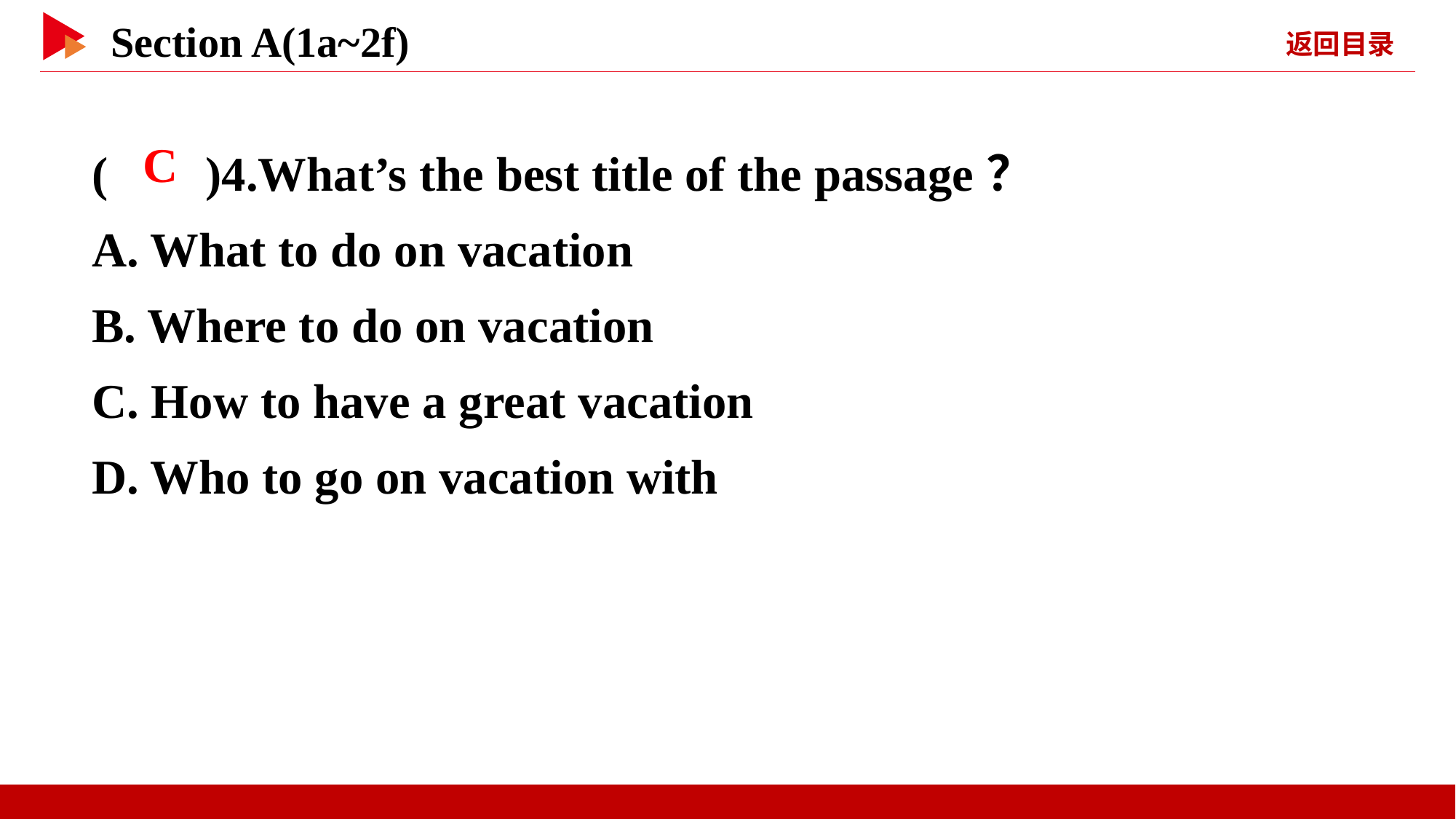

(        )4.What’s the best title of the passage？
A. What to do on vacation
B. Where to do on vacation
C. How to have a great vacation
D. Who to go on vacation with
   C